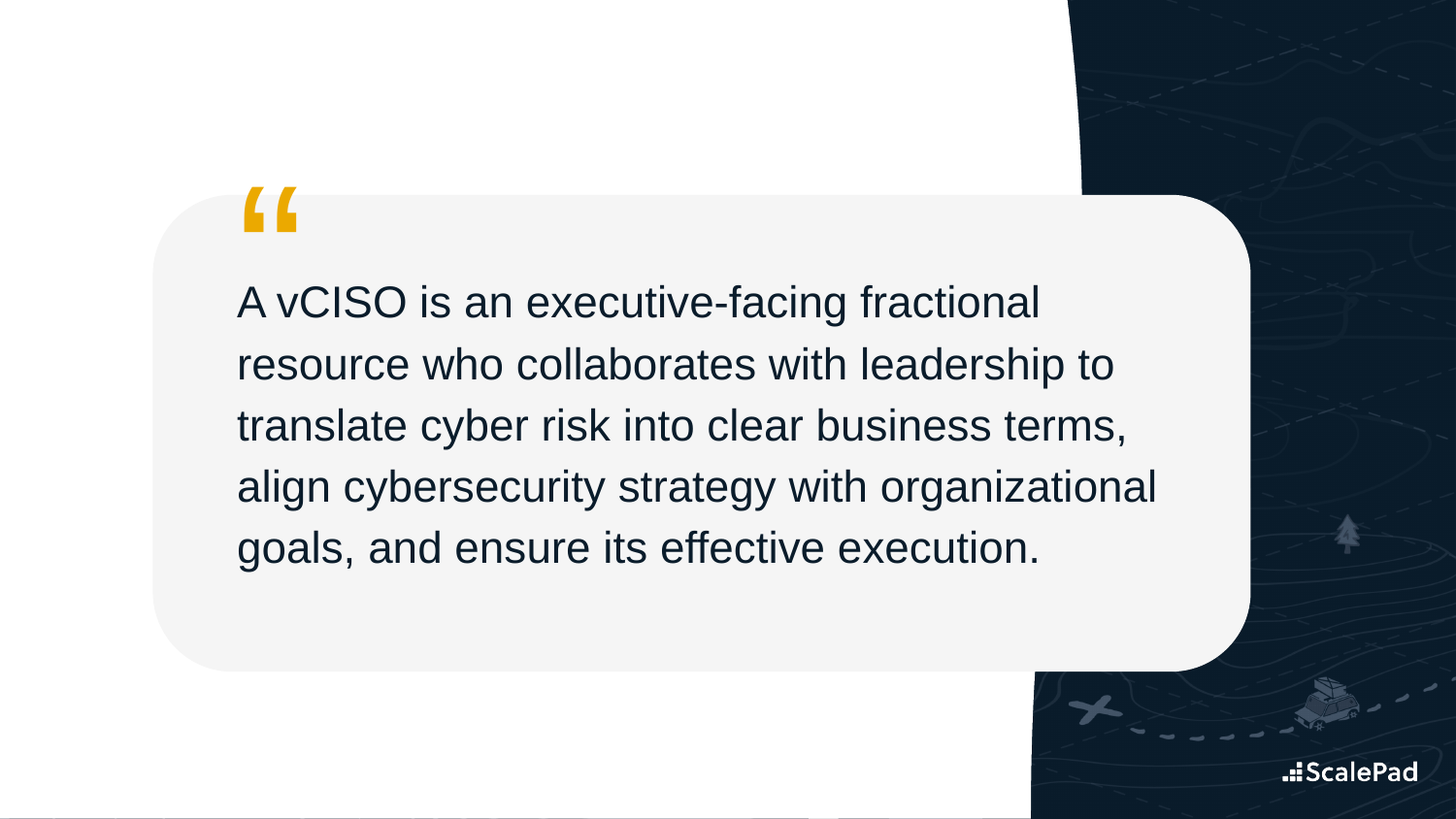

“

A vCISO is an executive-facing fractional resource who collaborates with leadership to translate cyber risk into clear business terms, align cybersecurity strategy with organizational goals, and ensure its effective execution.